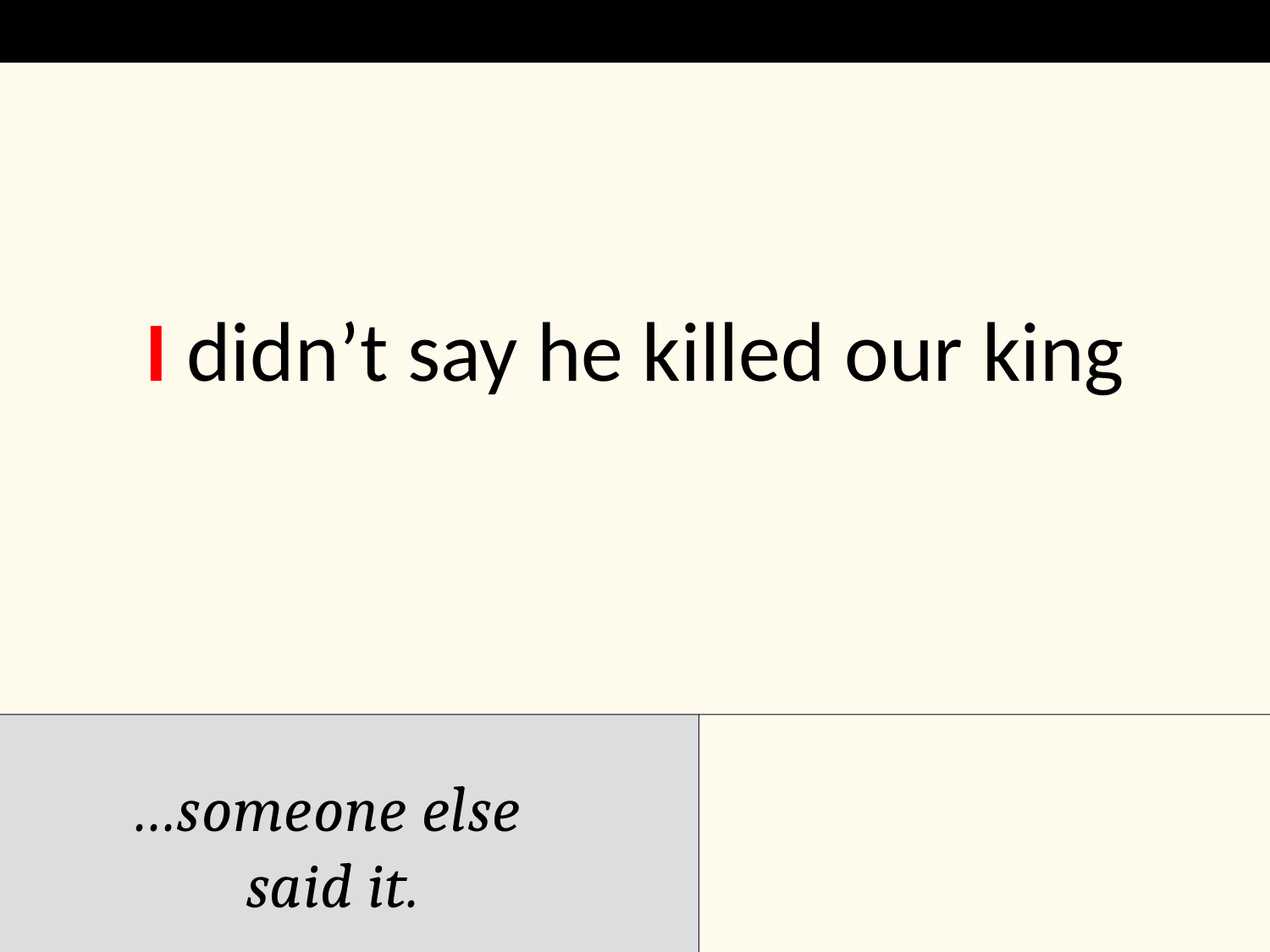

I didn’t say he killed our king
…someone else
said it.